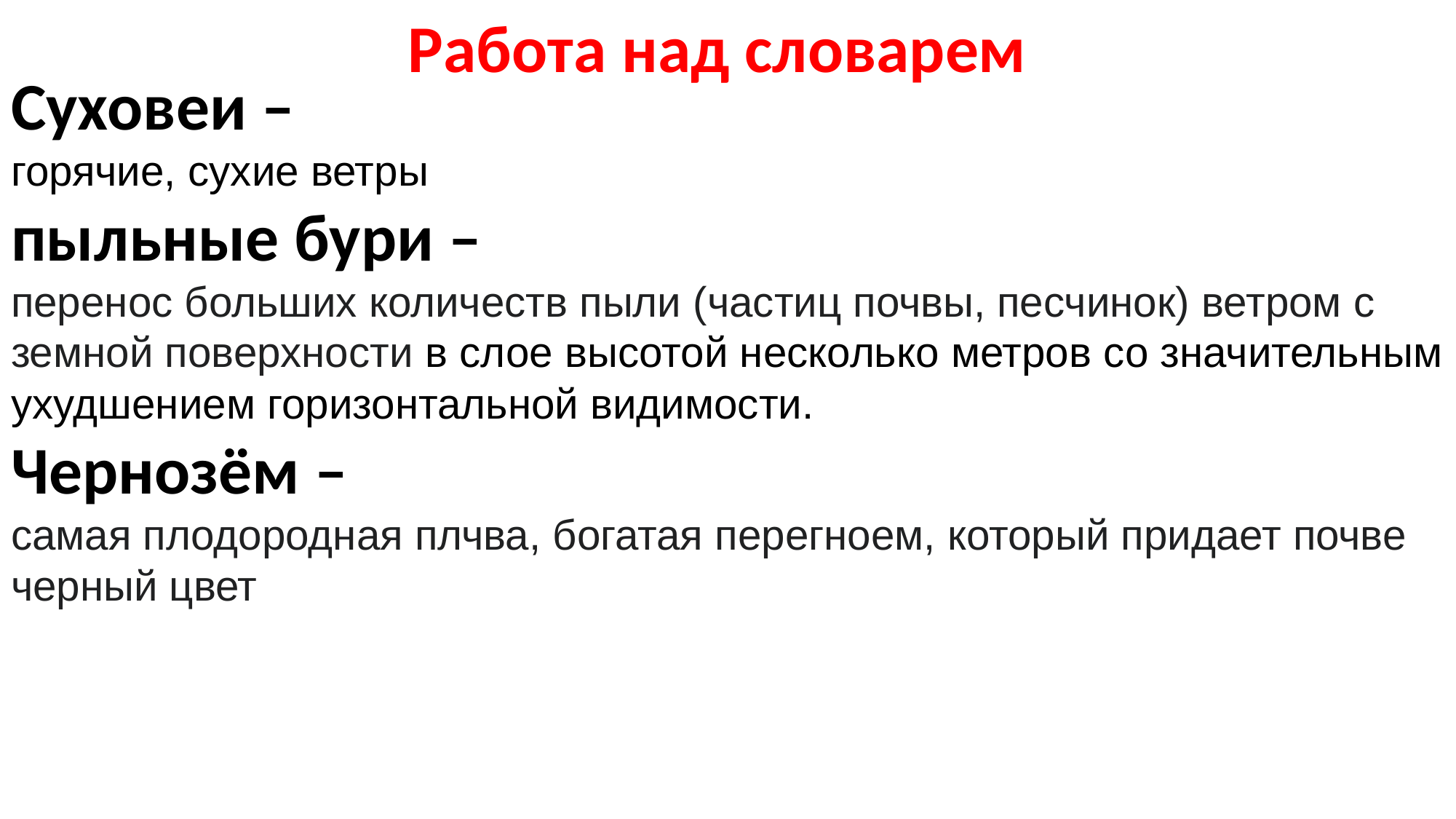

Работа над словарем
Суховеи –
горячие, сухие ветры
пыльные бури –
перенос больших количеств пыли (частиц почвы, песчинок) ветром с земной поверхности в слое высотой несколько метров со значительным ухудшением горизонтальной видимости.
Чернозём –
самая плодородная плчва, богатая перегноем, который придает почве черный цвет